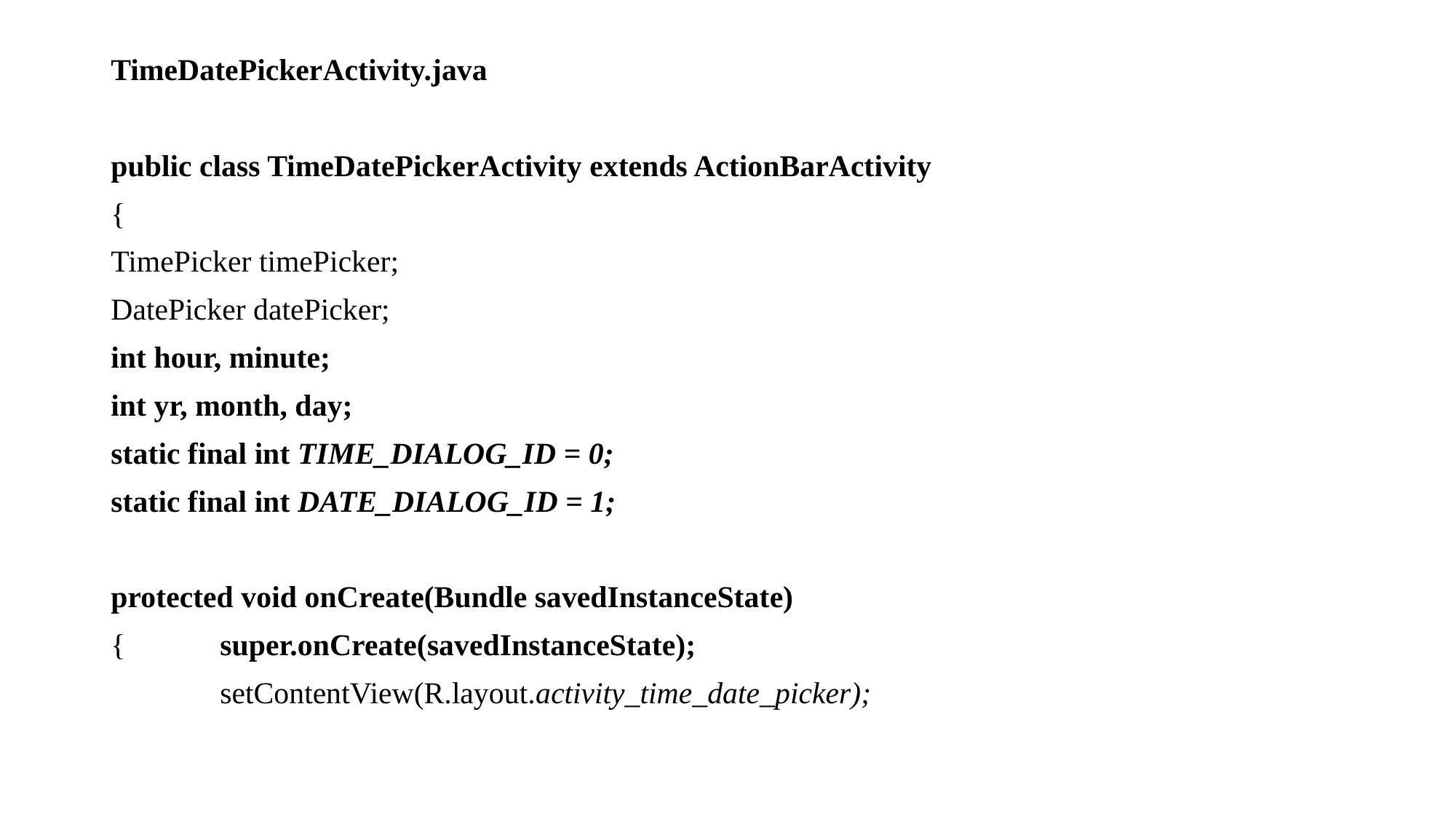

TimeDatePickerActivity.java

public class TimeDatePickerActivity extends ActionBarActivity
{
TimePicker timePicker;
DatePicker datePicker;
int hour, minute;
int yr, month, day;
static final int TIME_DIALOG_ID = 0;
static final int DATE_DIALOG_ID = 1;

protected void onCreate(Bundle savedInstanceState)
{	super.onCreate(savedInstanceState);
	setContentView(R.layout.activity_time_date_picker);